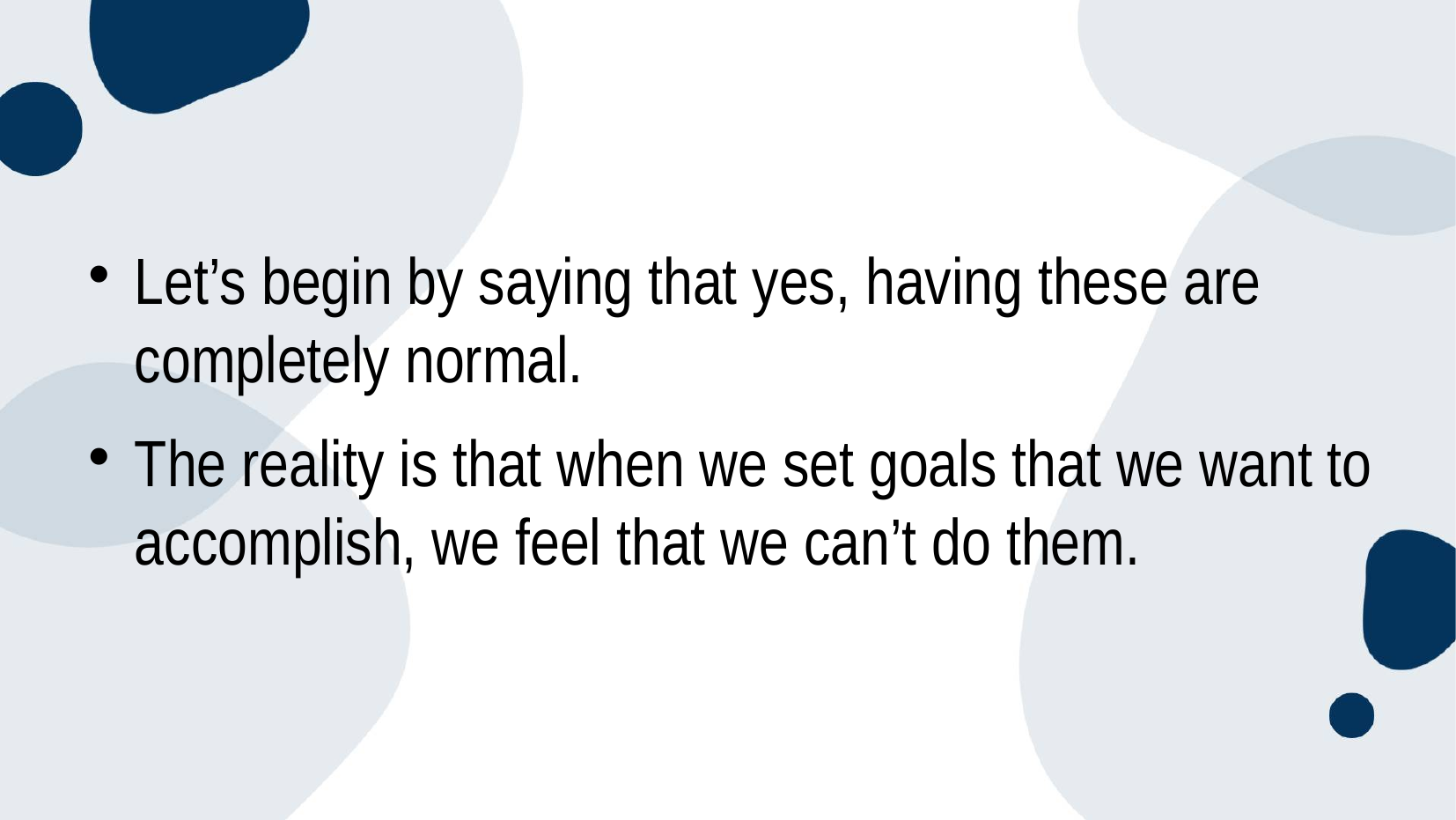

#
Let’s begin by saying that yes, having these are completely normal.
The reality is that when we set goals that we want to accomplish, we feel that we can’t do them.